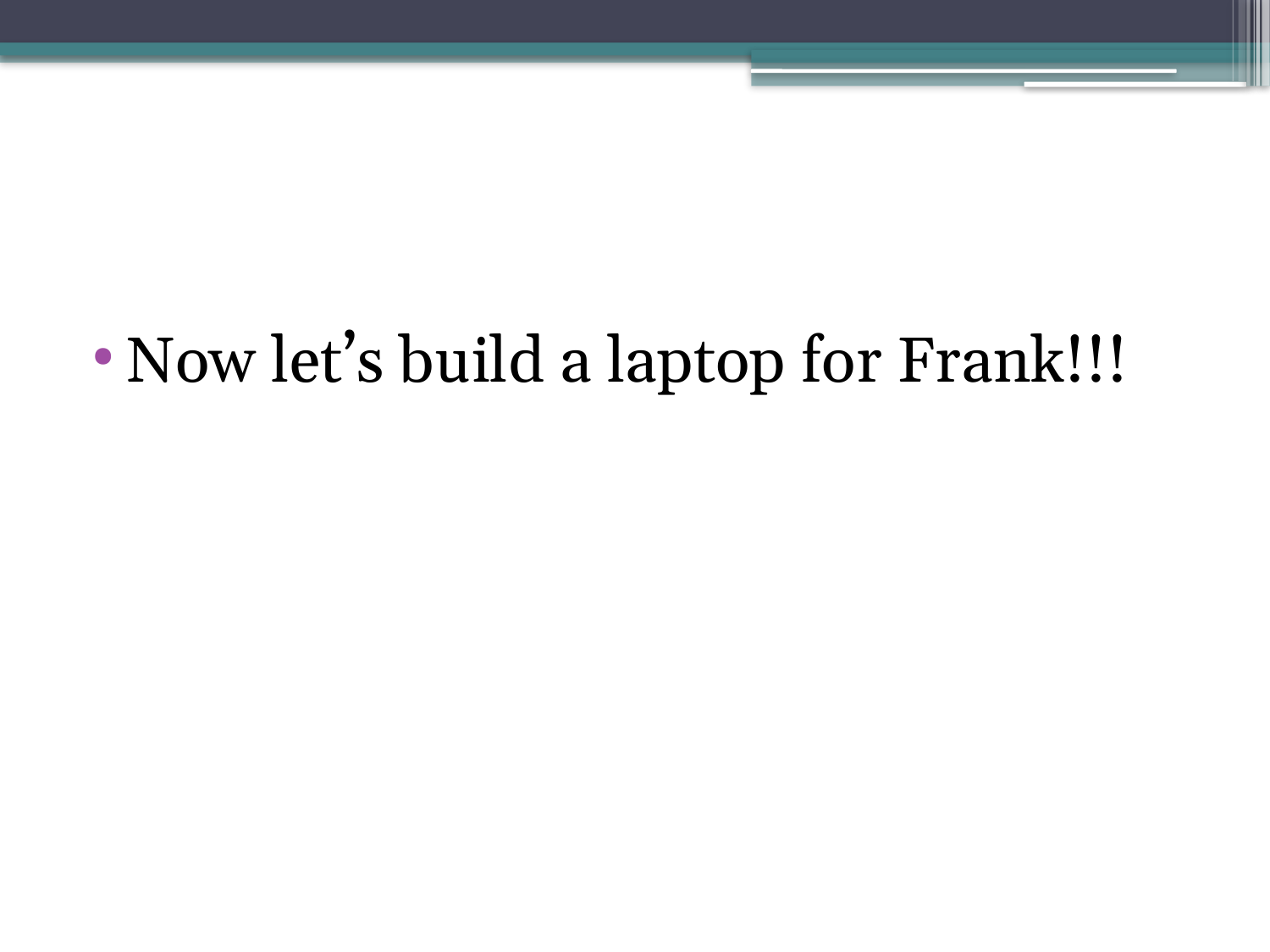

Now let’s build a laptop for Frank!!!